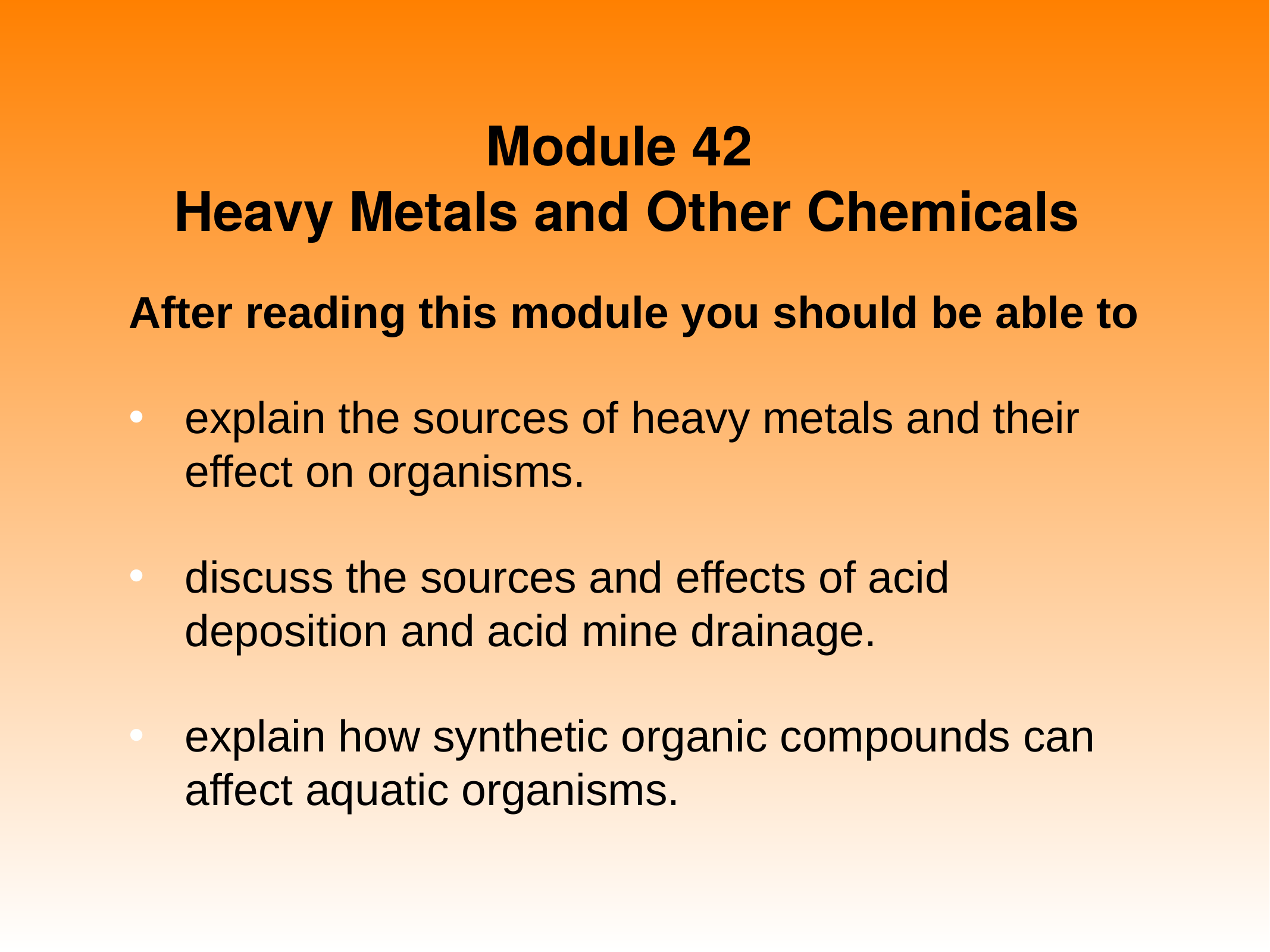

# Module 42 Heavy Metals and Other Chemicals
After reading this module you should be able to
explain the sources of heavy metals and their effect on organisms.
discuss the sources and effects of acid deposition and acid mine drainage.
explain how synthetic organic compounds can affect aquatic organisms.